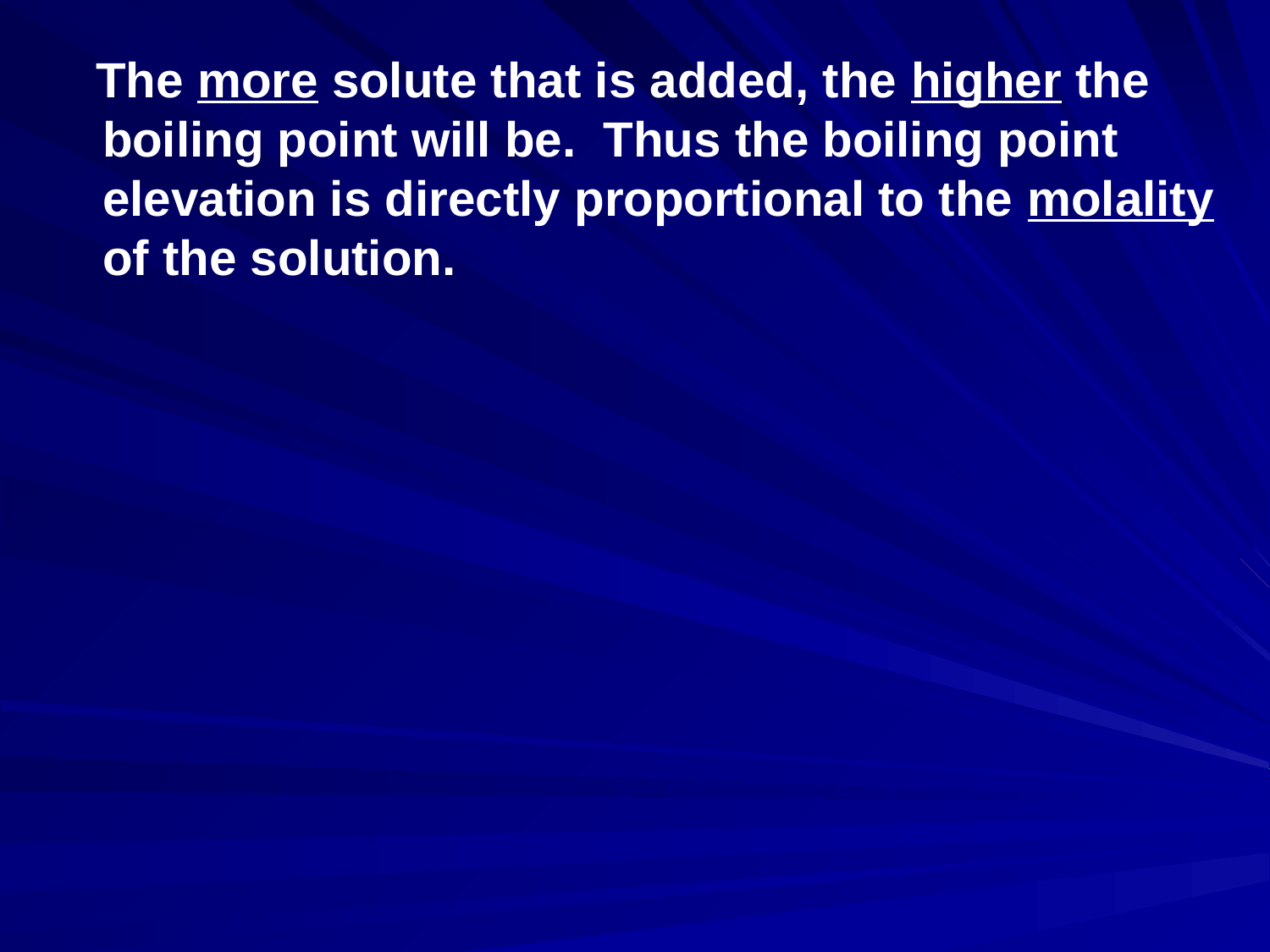

The more solute that is added, the higher the boiling point will be.  Thus the boiling point elevation is directly proportional to the molality of the solution.